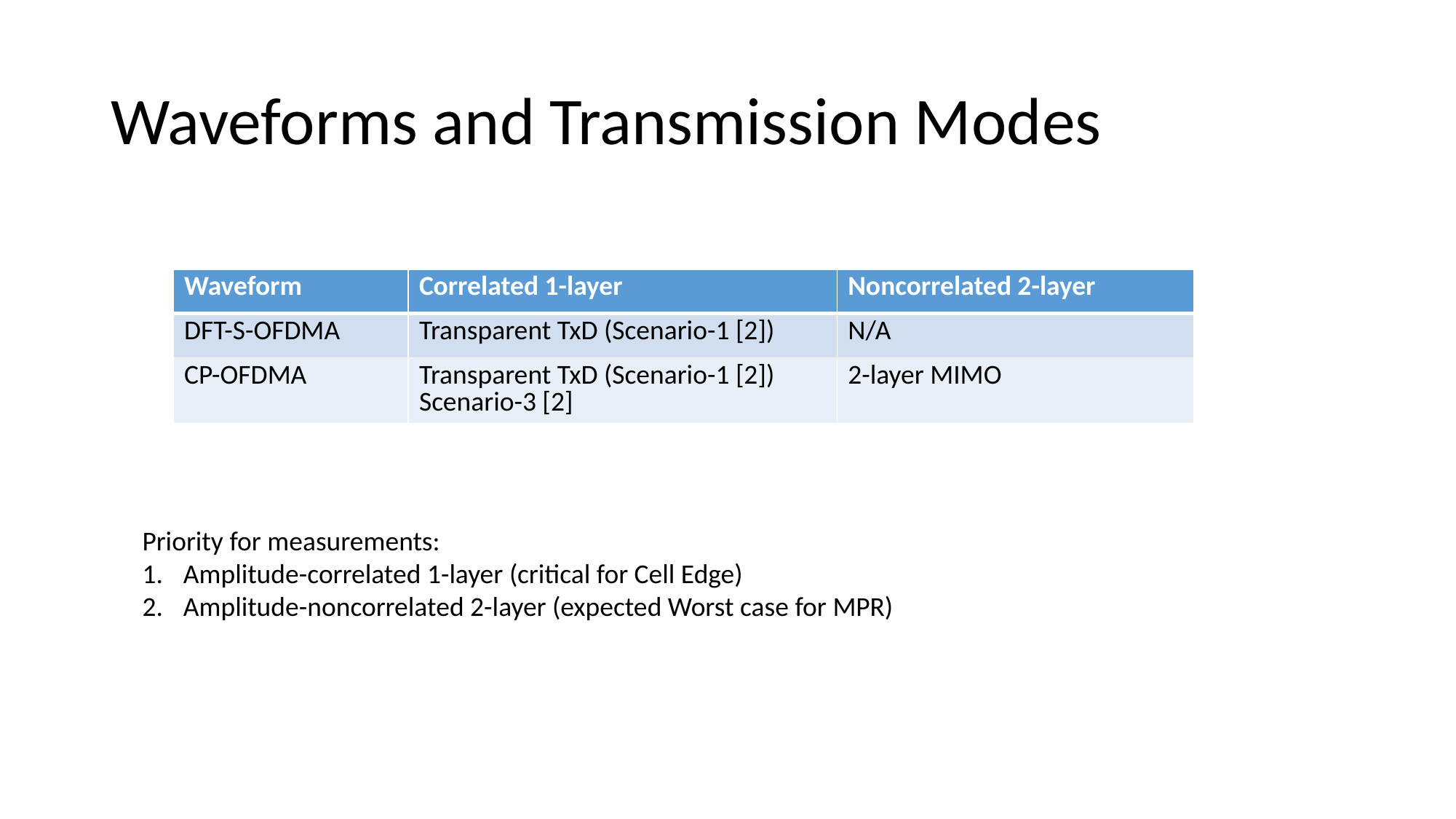

# Waveforms and Transmission Modes
| Waveform | Correlated 1-layer | Noncorrelated 2-layer |
| --- | --- | --- |
| DFT-S-OFDMA | Transparent TxD (Scenario-1 [2]) | N/A |
| CP-OFDMA | Transparent TxD (Scenario-1 [2]) Scenario-3 [2] | 2-layer MIMO |
Priority for measurements:
Amplitude-correlated 1-layer (critical for Cell Edge)
Amplitude-noncorrelated 2-layer (expected Worst case for MPR)